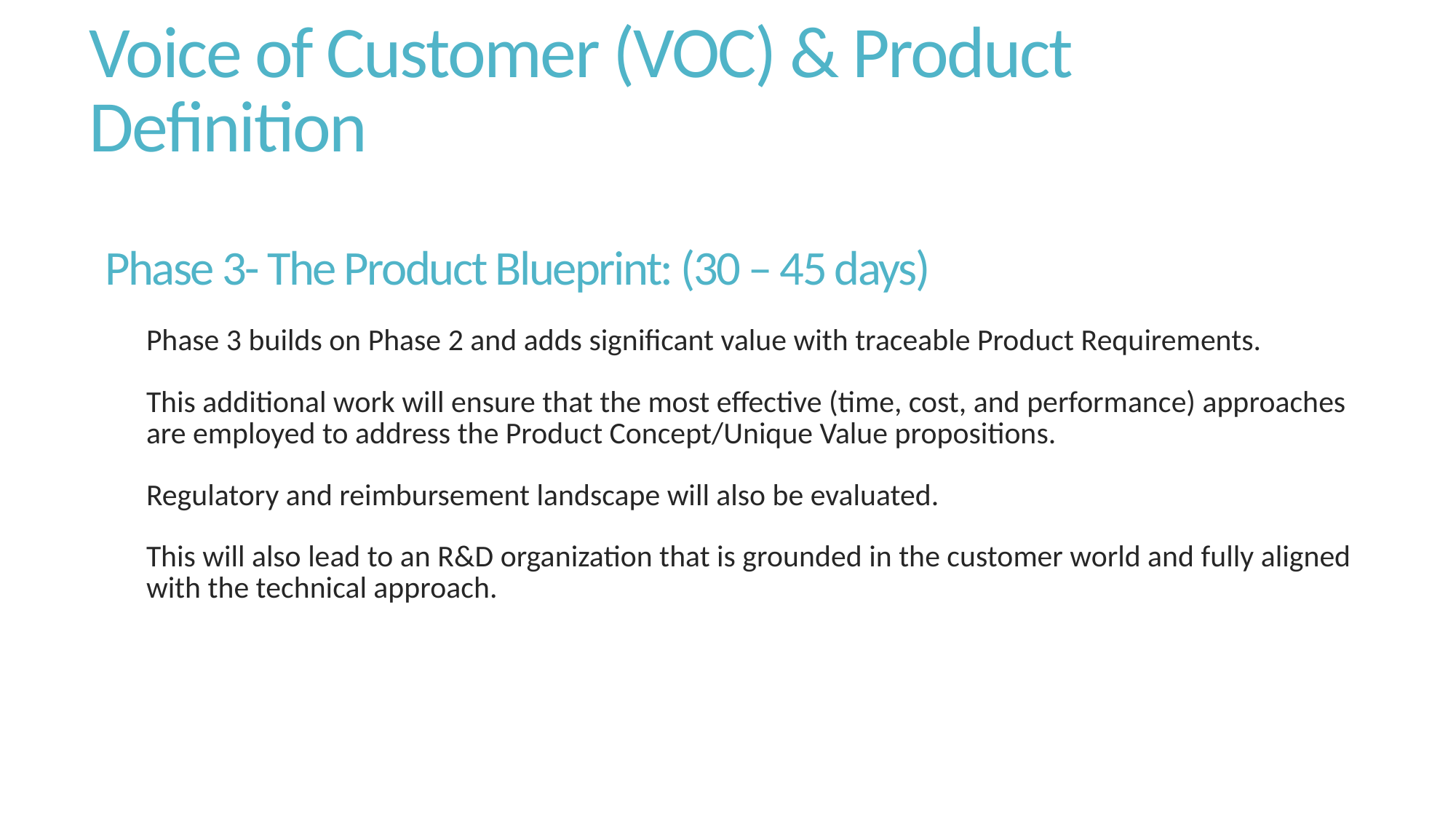

# Voice of Customer (VOC) & Product Definition
Phase 3- The Product Blueprint: (30 – 45 days)

Phase 3 builds on Phase 2 and adds significant value with traceable Product Requirements.

This additional work will ensure that the most effective (time, cost, and performance) approaches are employed to address the Product Concept/Unique Value propositions.

Regulatory and reimbursement landscape will also be evaluated.

This will also lead to an R&D organization that is grounded in the customer world and fully aligned with the technical approach.